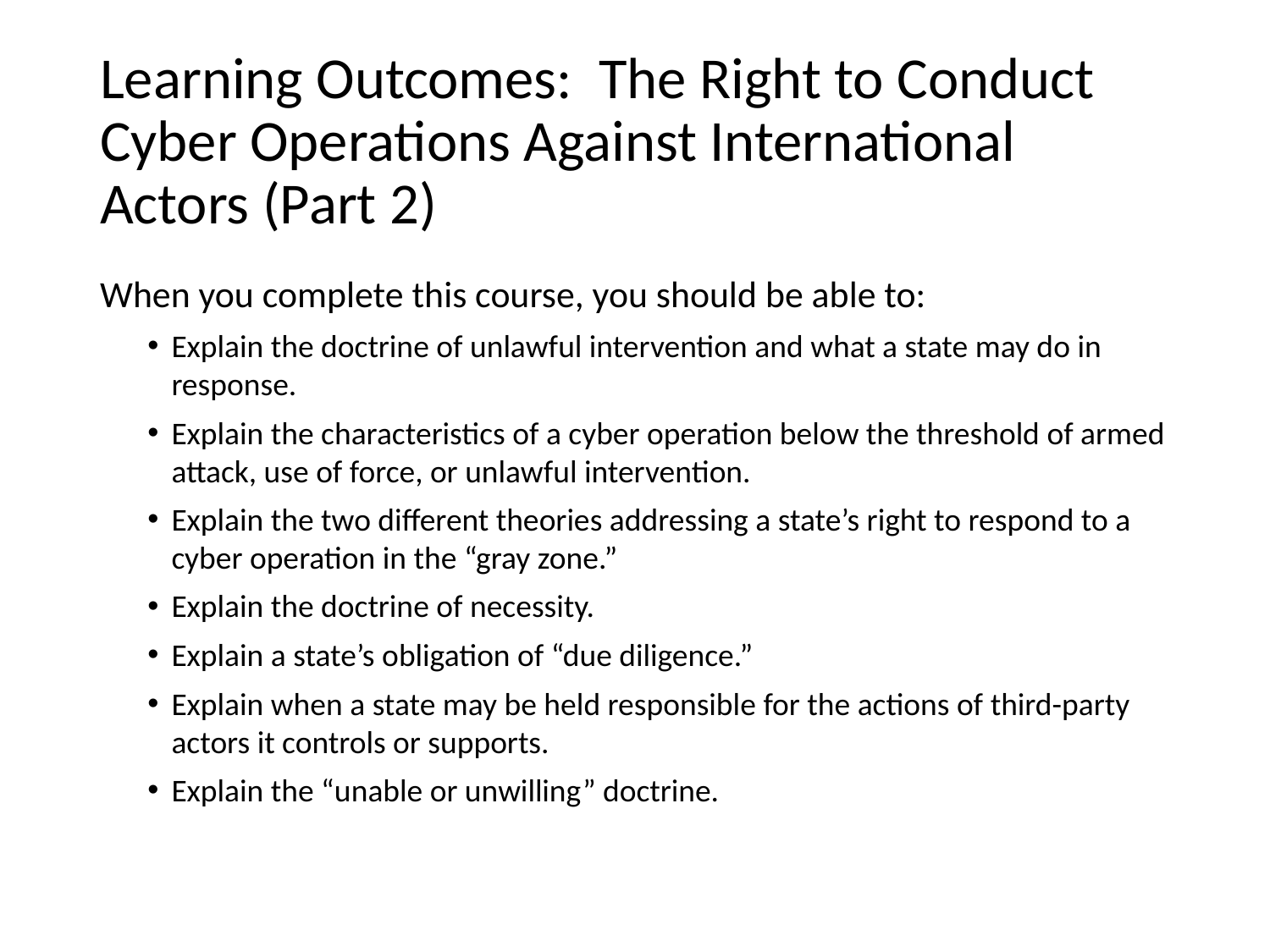

# Learning Outcomes:  The Right to Conduct Cyber Operations Against International Actors (Part 2)
When you complete this course, you should be able to:
Explain the doctrine of unlawful intervention and what a state may do in response.
Explain the characteristics of a cyber operation below the threshold of armed attack, use of force, or unlawful intervention.
Explain the two different theories addressing a state’s right to respond to a cyber operation in the “gray zone.”
Explain the doctrine of necessity.
Explain a state’s obligation of “due diligence.”
Explain when a state may be held responsible for the actions of third-party actors it controls or supports.
Explain the “unable or unwilling” doctrine.